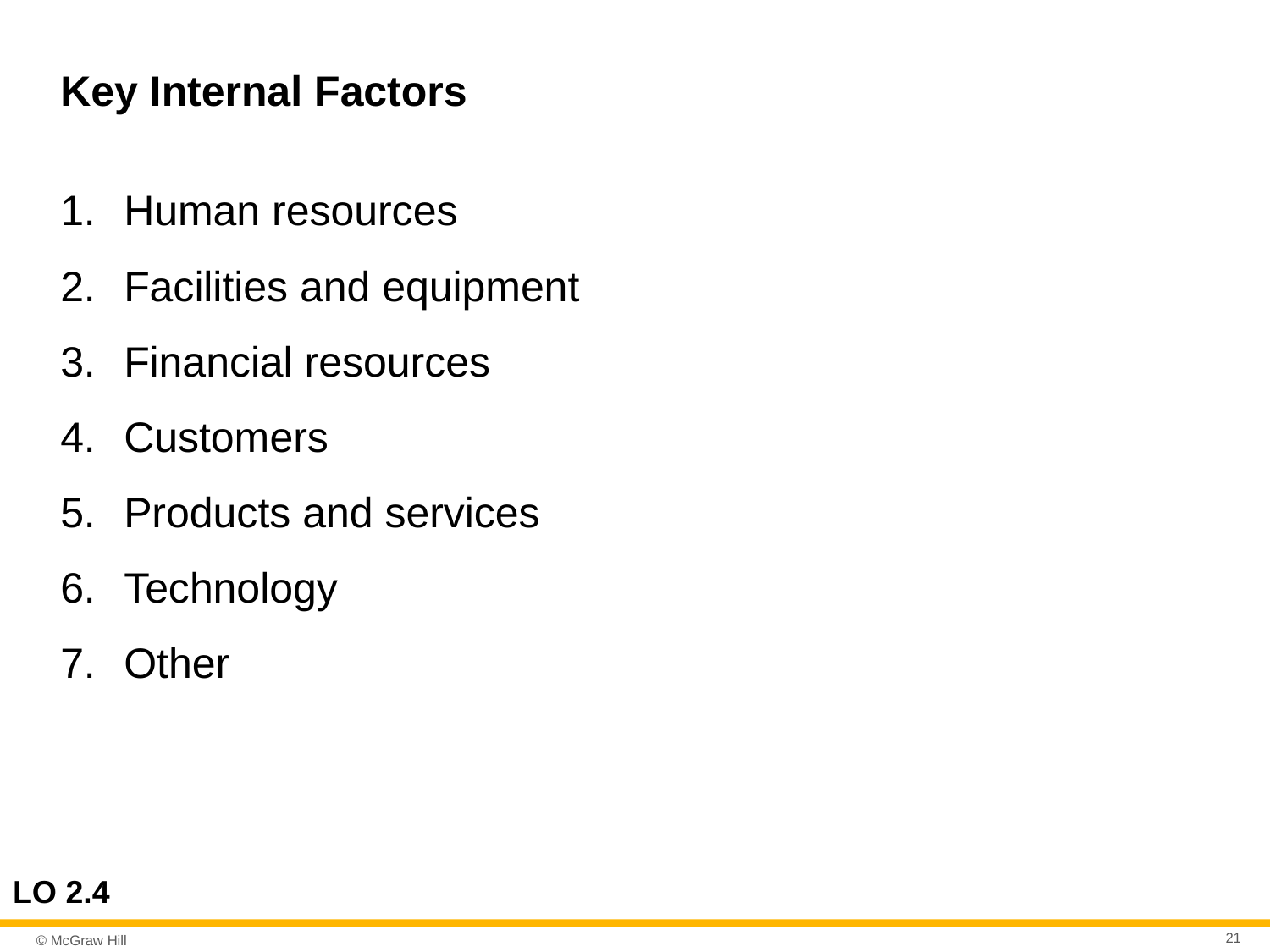

# Key Internal Factors
Human resources
Facilities and equipment
Financial resources
Customers
Products and services
Technology
Other
LO 2.4